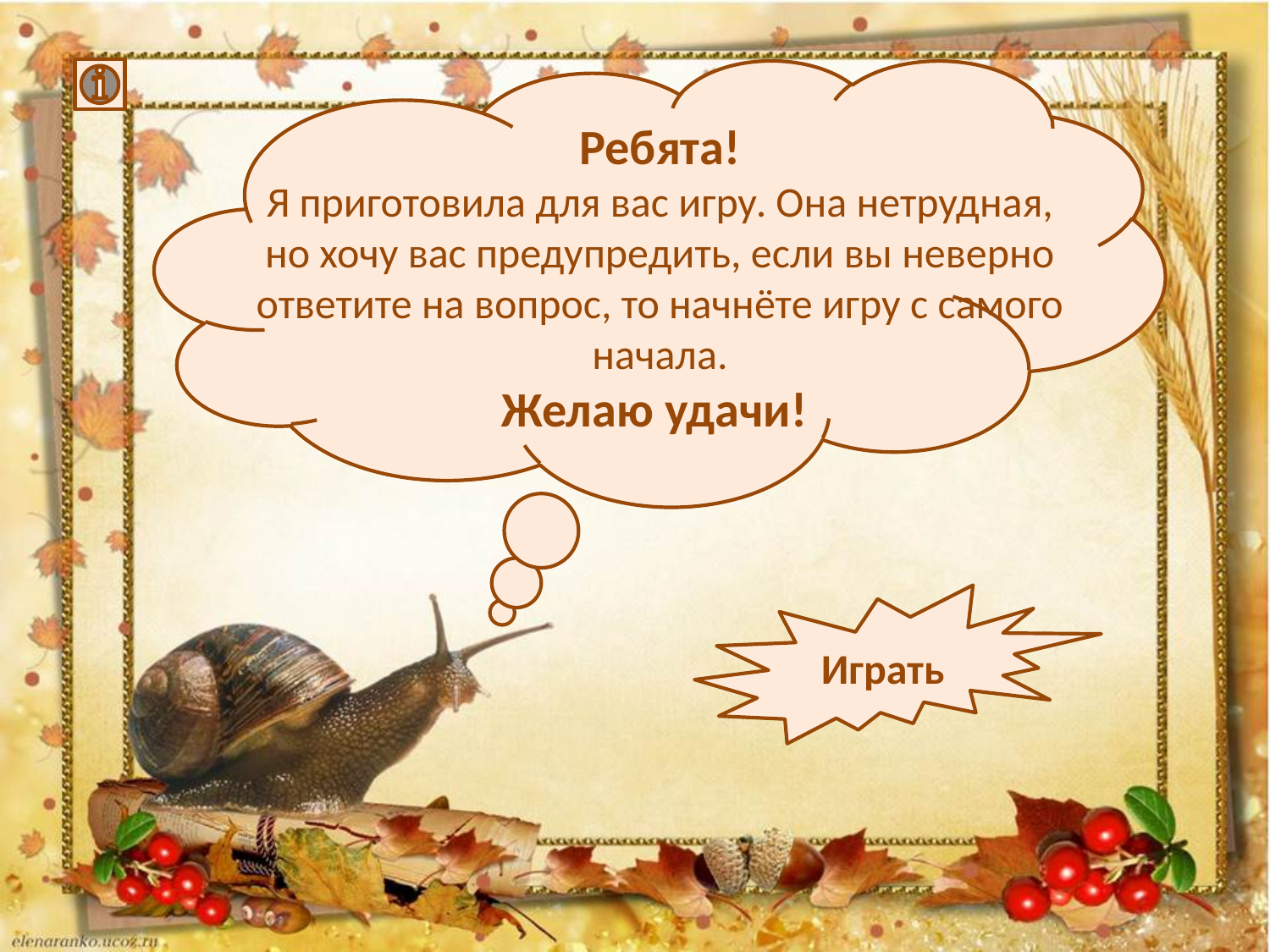

Ребята!
Я приготовила для вас игру. Она нетрудная, но хочу вас предупредить, если вы неверно ответите на вопрос, то начнёте игру с самого начала.
Желаю удачи!
Играть